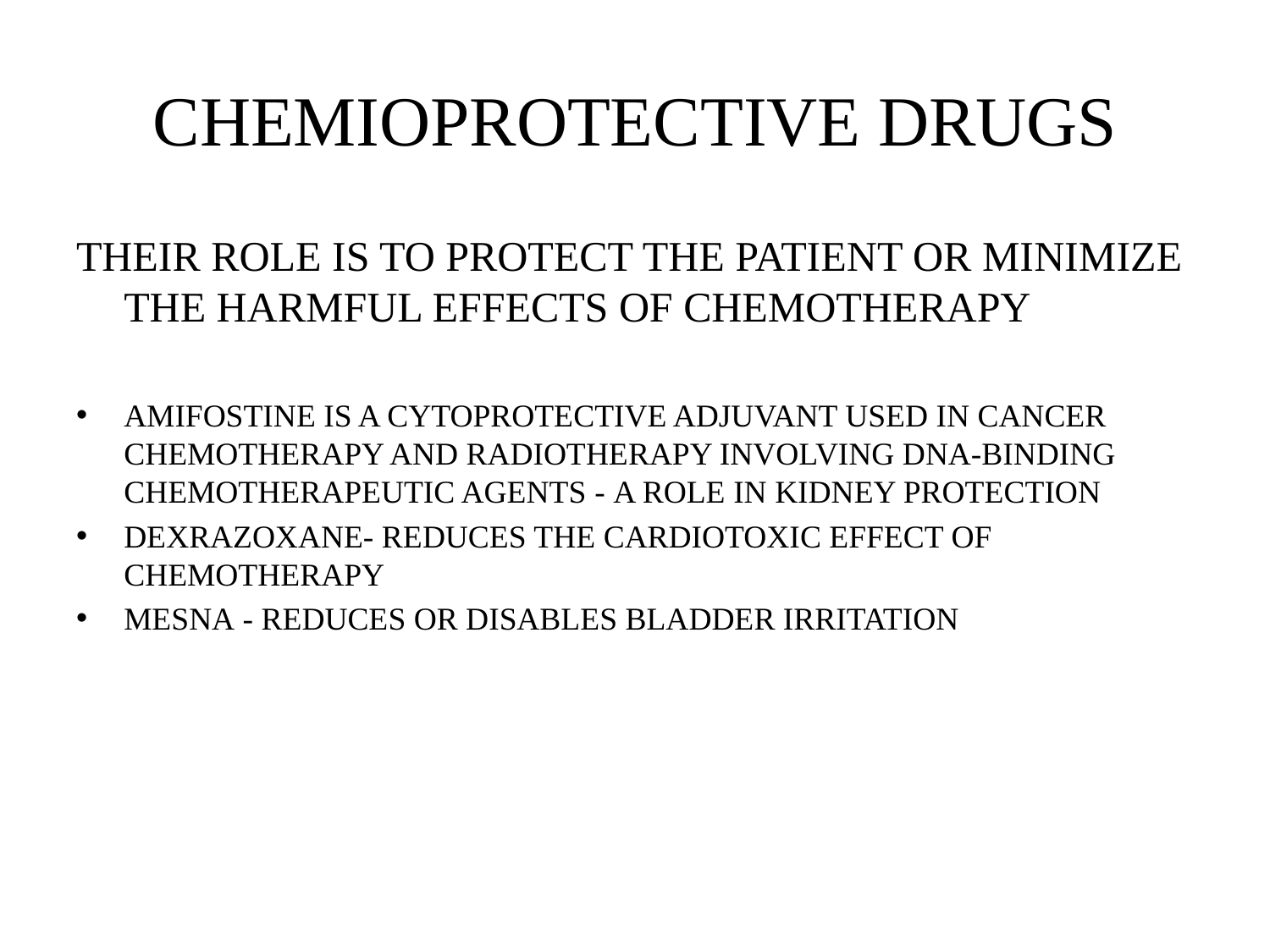

# CHEMIOPROTECTIVE DRUGS
THEIR ROLE IS TO PROTECT THE PATIENT OR MINIMIZE THE HARMFUL EFFECTS OF CHEMOTHERAPY

Amifostine is a cytoprotective adjuvant used in cancer chemotherapy and radiotherapy involving DNA-binding chemotherapeutic agents - A ROLE IN KIDNEY PROTECTION
DEXRAZOXANE- REDUCES THE CARDIOTOXIC EFFECT OF CHEMOTHERAPY
MESNA - REDUCES OR DISABLES BLADDER IRRITATION